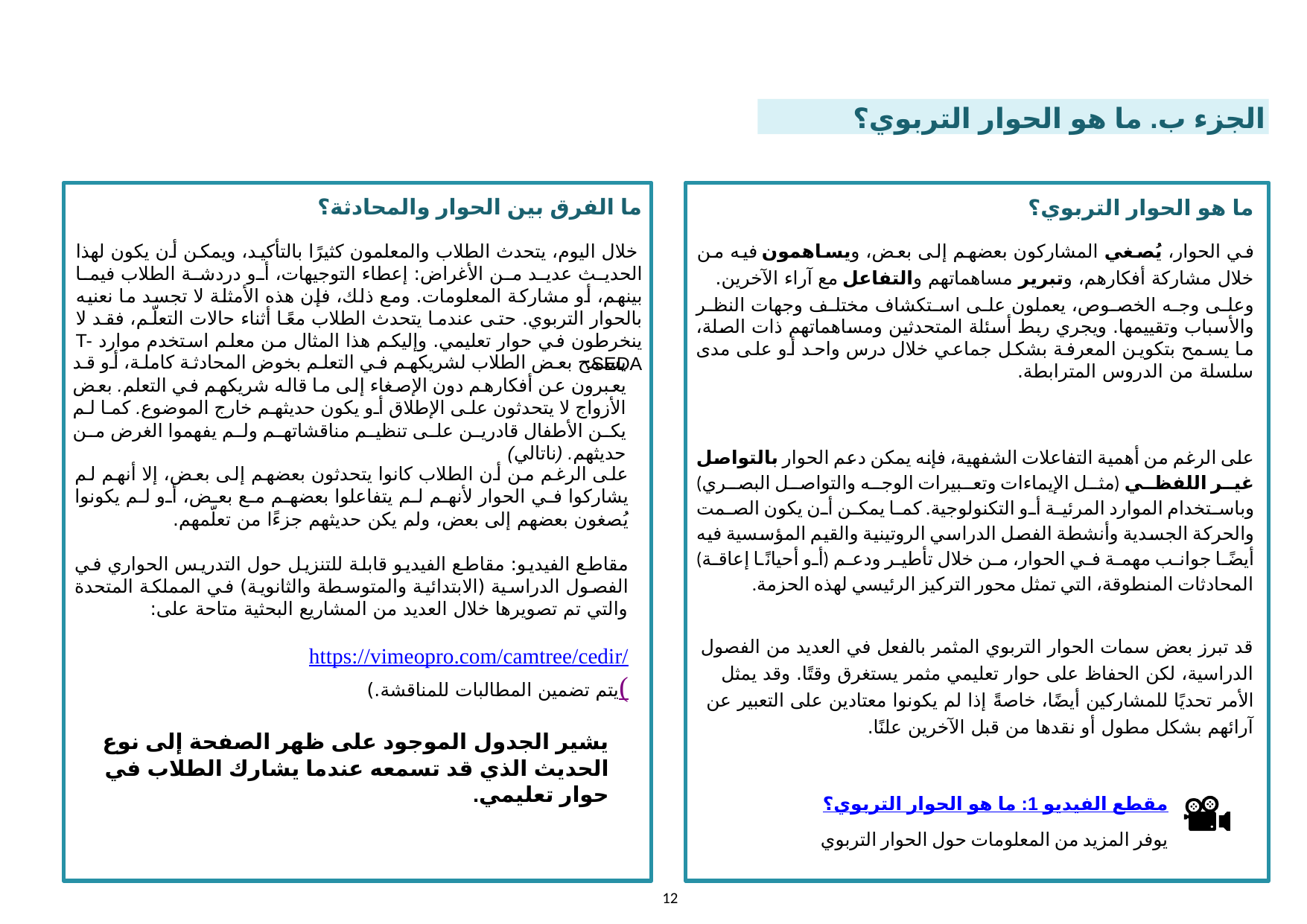

الجزء ب. ما هو الحوار التربوي؟

ما الفرق بين الحوار والمحادثة؟
خلال اليوم، يتحدث الطلاب والمعلمون كثيرًا بالتأكيد، ويمكن أن يكون لهذا الحديث عديد من الأغراض: إعطاء التوجيهات، أو دردشة الطلاب فيما بينهم، أو مشاركة المعلومات. ومع ذلك، فإن هذه الأمثلة لا تجسد ما نعنيه بالحوار التربوي. حتى عندما يتحدث الطلاب معًا أثناء حالات التعلّم، فقد لا ينخرطون في حوار تعليمي. وإليكم هذا المثال من معلم استخدم موارد T-SEDA:
ما هو الحوار التربوي؟
في الحوار، يُصغي المشاركون بعضهم إلى بعض، ويساهمون فيه من خلال مشاركة أفكارهم، وتبرير مساهماتهم والتفاعل مع آراء الآخرين.
وعلى وجه الخصوص، يعملون على استكشاف مختلف وجهات النظر والأسباب وتقييمها. ويجري ربط أسئلة المتحدثين ومساهماتهم ذات الصلة، ما يسمح بتكوين المعرفة بشكل جماعي خلال درس واحد أو على مدى سلسلة من الدروس المترابطة.
يسمح بعض الطلاب لشريكهم في التعلم بخوض المحادثة كاملة، أو قد يعبرون عن أفكارهم دون الإصغاء إلى ما قاله شريكهم في التعلم. بعض الأزواج لا يتحدثون على الإطلاق أو يكون حديثهم خارج الموضوع. كما لم يكن الأطفال قادرين على تنظيم مناقشاتهم ولم يفهموا الغرض من حديثهم. (ناتالي)
على الرغم من أهمية التفاعلات الشفهية، فإنه يمكن دعم الحوار بالتواصل غير اللفظي (مثل الإيماءات وتعبيرات الوجه والتواصل البصري) وباستخدام الموارد المرئية أو التكنولوجية. كما يمكن أن يكون الصمت والحركة الجسدية وأنشطة الفصل الدراسي الروتينية والقيم المؤسسية فيه أيضًا جوانب مهمة في الحوار، من خلال تأطير ودعم (أو أحيانًا إعاقة) المحادثات المنطوقة، التي تمثل محور التركيز الرئيسي لهذه الحزمة.
على الرغم من أن الطلاب كانوا يتحدثون بعضهم إلى بعض، إلا أنهم لم يشاركوا في الحوار لأنهم لم يتفاعلوا بعضهم مع بعض، أو لم يكونوا يُصغون بعضهم إلى بعض، ولم يكن حديثهم جزءًا من تعلّمهم.

مقاطع الفيديو: مقاطع الفيديو قابلة للتنزيل حول التدريس الحواري في الفصول الدراسية (الابتدائية والمتوسطة والثانوية) في المملكة المتحدة والتي تم تصويرها خلال العديد من المشاريع البحثية متاحة على:

https://vimeopro.com/camtree/cedir/
)يتم تضمين المطالبات للمناقشة.)
قد تبرز بعض سمات الحوار التربوي المثمر بالفعل في العديد من الفصول الدراسية، لكن الحفاظ على حوار تعليمي مثمر يستغرق وقتًا. وقد يمثل الأمر تحديًا للمشاركين أيضًا، خاصةً إذا لم يكونوا معتادين على التعبير عن آرائهم بشكل مطول أو نقدها من قبل الآخرين علنًا.
يشير الجدول الموجود على ظهر الصفحة إلى نوع الحديث الذي قد تسمعه عندما يشارك الطلاب في حوار تعليمي.

مقطع الفيديو 1: ما هو الحوار التربوي؟
يوفر المزيد من المعلومات حول الحوار التربوي
12